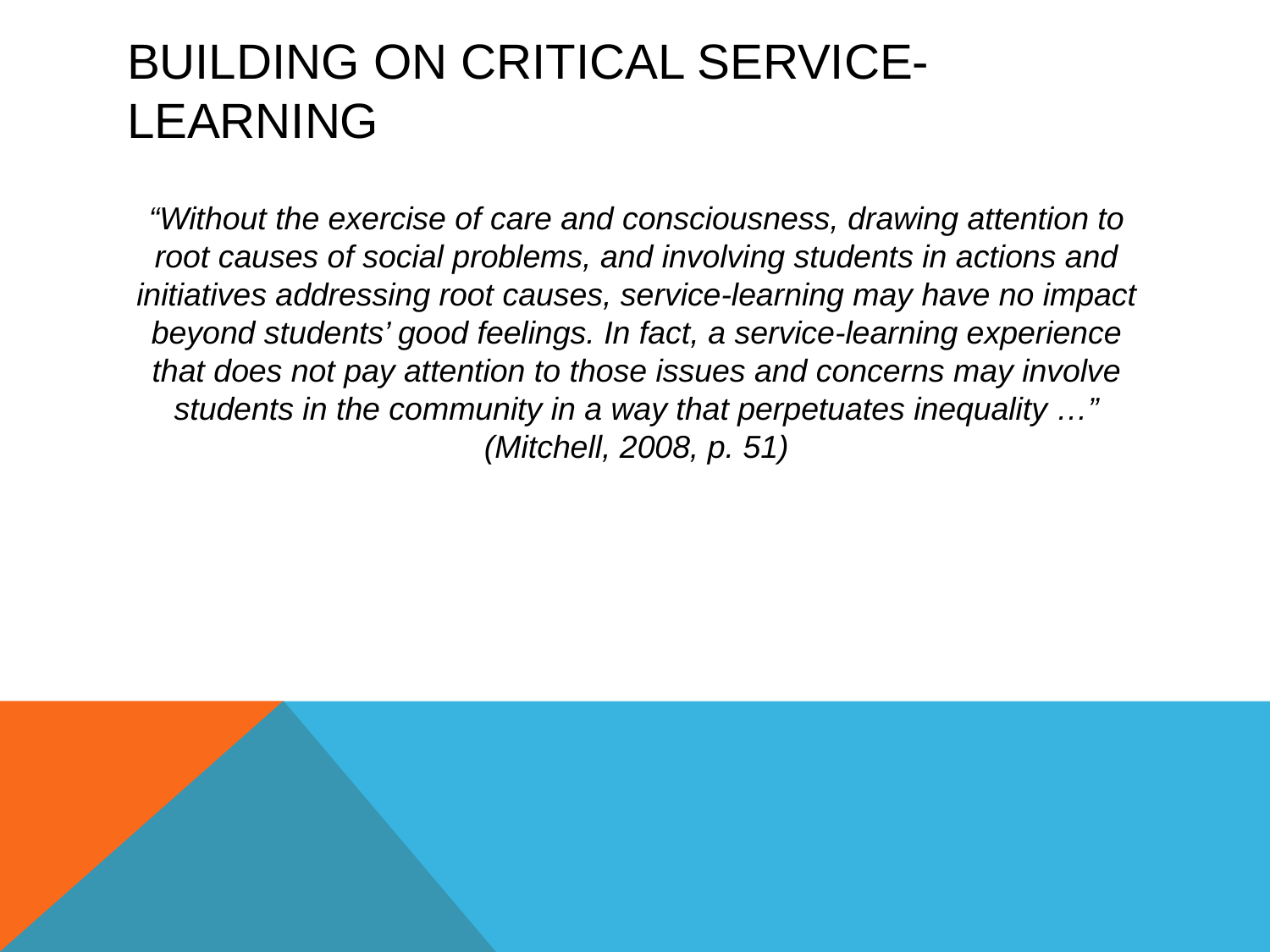

# Building on critical service-learning

“Without the exercise of care and consciousness, drawing attention to root causes of social problems, and involving students in actions and initiatives addressing root causes, service-learning may have no impact beyond students’ good feelings. In fact, a service-learning experience that does not pay attention to those issues and concerns may involve students in the community in a way that perpetuates inequality …” (Mitchell, 2008, p. 51)